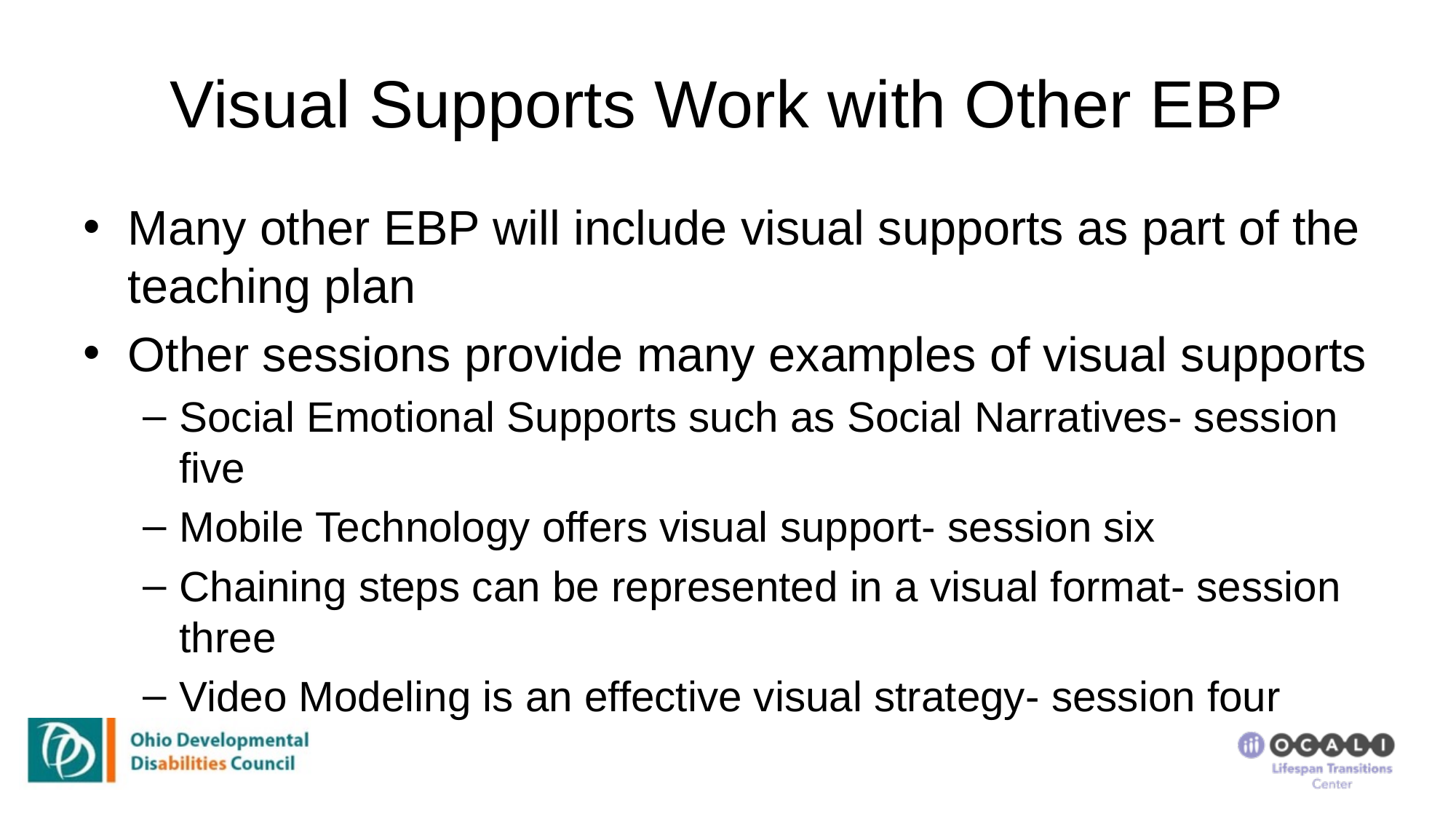

# Visual Supports Work with Other EBP
Many other EBP will include visual supports as part of the teaching plan
Other sessions provide many examples of visual supports
Social Emotional Supports such as Social Narratives- session five
Mobile Technology offers visual support- session six
Chaining steps can be represented in a visual format- session three
Video Modeling is an effective visual strategy- session four